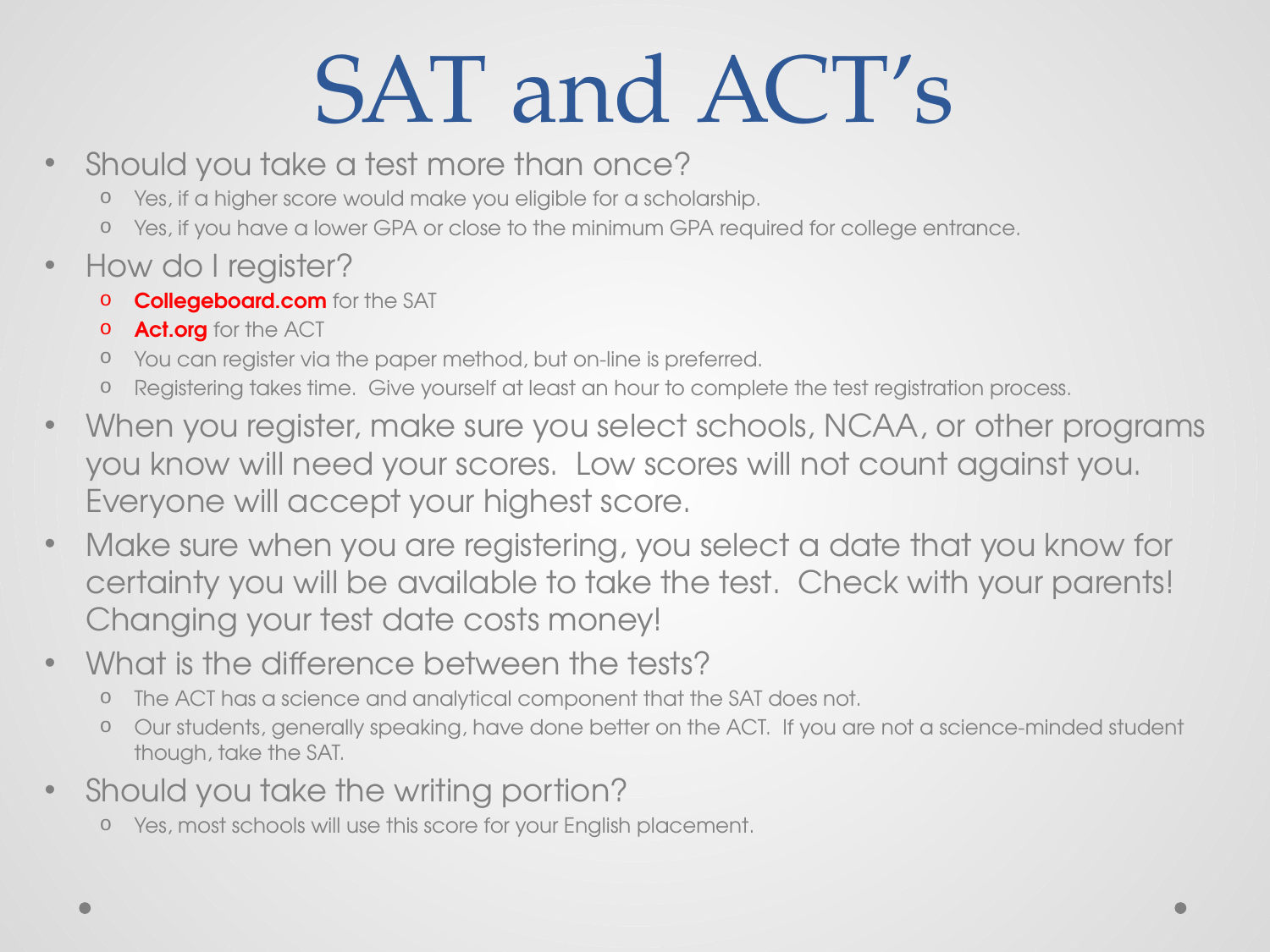

# SAT and ACT’s
Should you take a test more than once?
Yes, if a higher score would make you eligible for a scholarship.
Yes, if you have a lower GPA or close to the minimum GPA required for college entrance.
How do I register?
Collegeboard.com for the SAT
Act.org for the ACT
You can register via the paper method, but on-line is preferred.
Registering takes time.  Give yourself at least an hour to complete the test registration process.
When you register, make sure you select schools, NCAA, or other programs you know will need your scores.  Low scores will not count against you.  Everyone will accept your highest score.
Make sure when you are registering, you select a date that you know for certainty you will be available to take the test.  Check with your parents!  Changing your test date costs money!
What is the difference between the tests?
The ACT has a science and analytical component that the SAT does not.
Our students, generally speaking, have done better on the ACT.  If you are not a science-minded student though, take the SAT.
Should you take the writing portion?
Yes, most schools will use this score for your English placement.